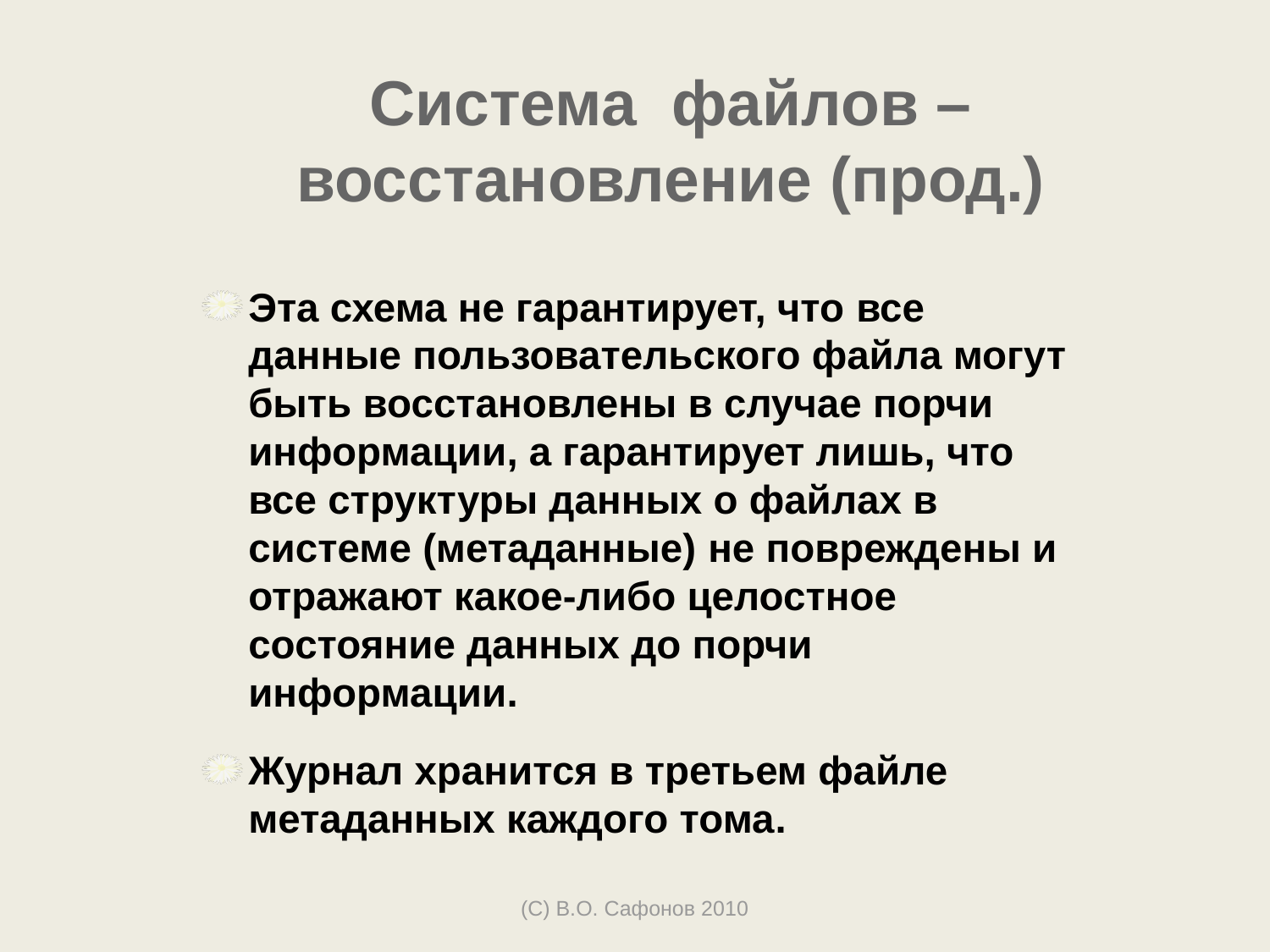

# Система  файлов – восстановление (прод.)
Эта схема не гарантирует, что все данные пользовательского файла могут быть восстановлены в случае порчи информации, а гарантирует лишь, что все структуры данных о файлах в системе (метаданные) не повреждены и отражают какое-либо целостное состояние данных до порчи информации.
Журнал хранится в третьем файле метаданных каждого тома.

(С) В.О. Сафонов 2010